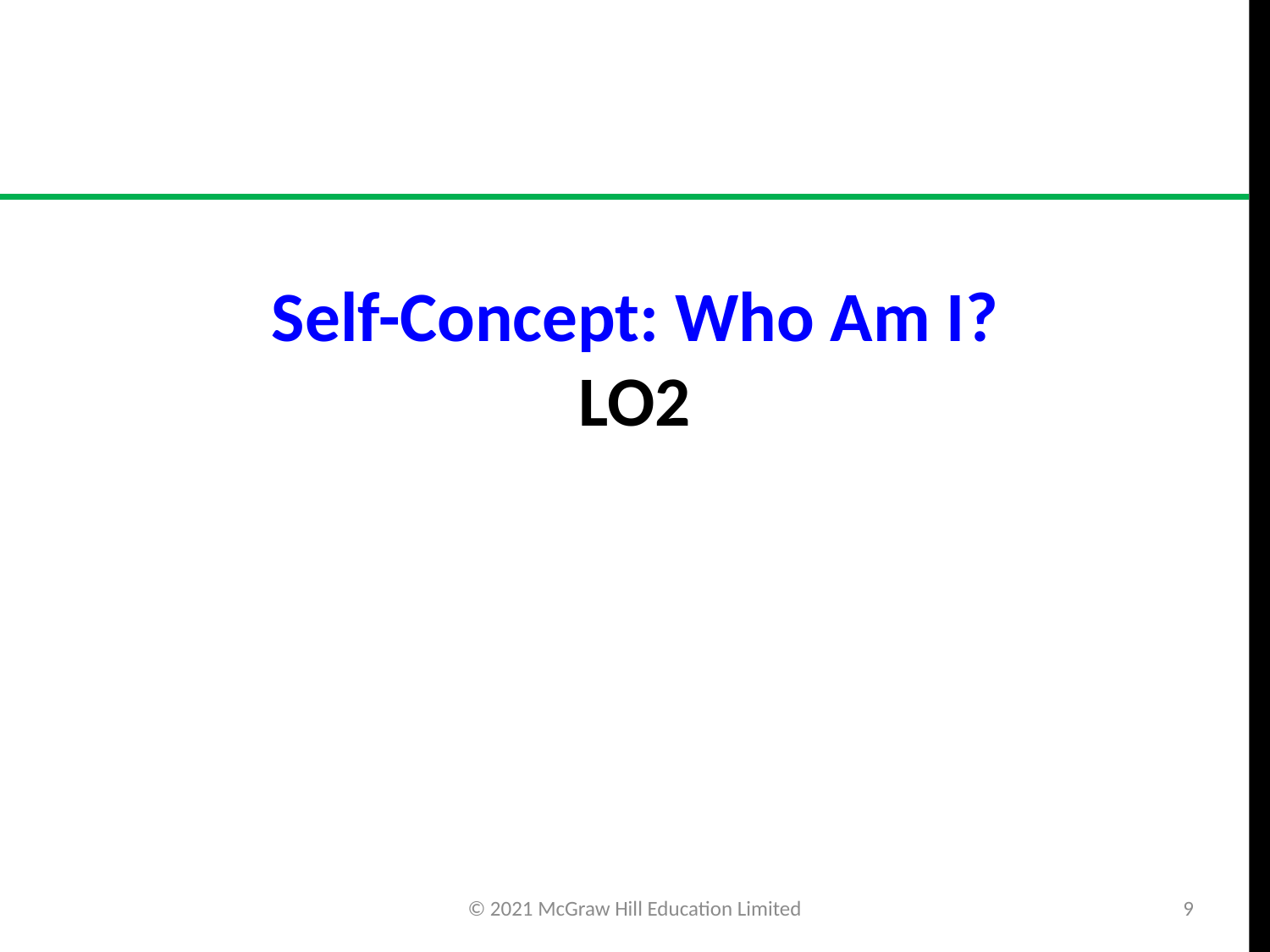

# Self-Concept: Who Am I? LO2

© 2021 McGraw Hill Education Limited
9